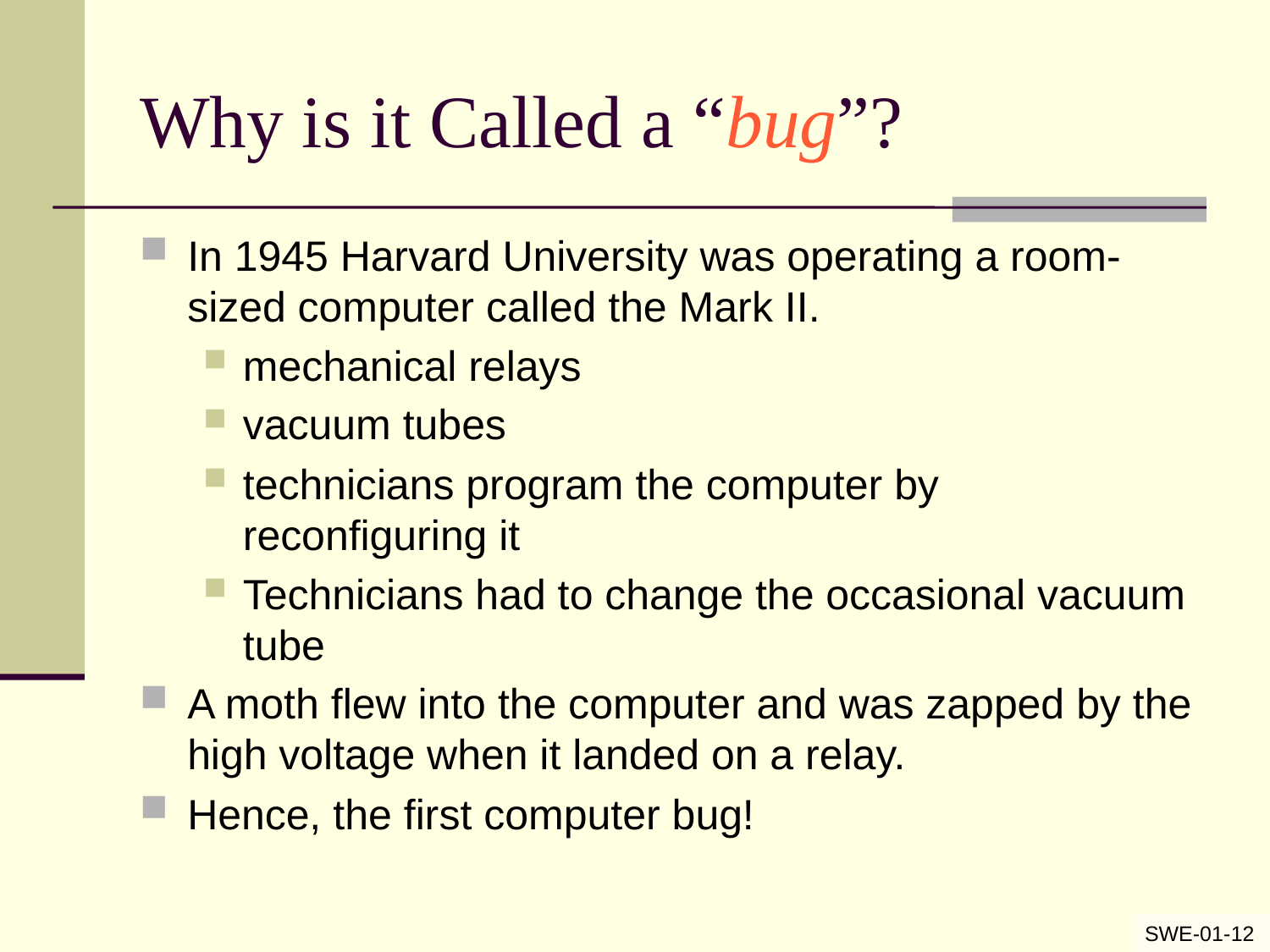

# Why is it Called a “bug”?
In 1945 Harvard University was operating a room-sized computer called the Mark II.
mechanical relays
vacuum tubes
technicians program the computer by reconfiguring it
Technicians had to change the occasional vacuum tube
A moth flew into the computer and was zapped by the high voltage when it landed on a relay.
Hence, the first computer bug!